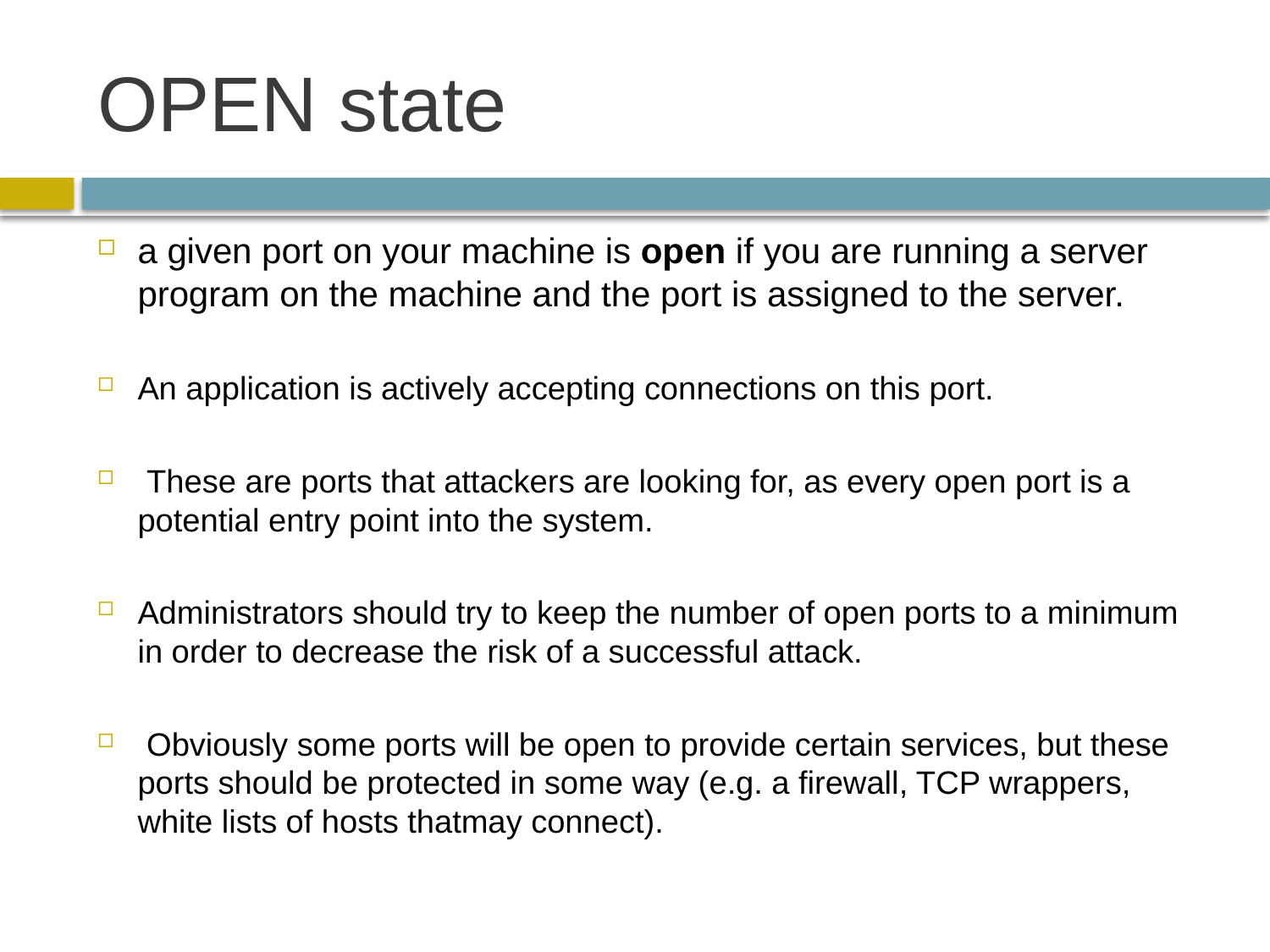

# OPEN state
a given port on your machine is open if you are running a server program on the machine and the port is assigned to the server.

An application is actively accepting connections on this port.

 These are ports that attackers are looking for, as every open port is a potential entry point into the system.

Administrators should try to keep the number of open ports to a minimum in order to decrease the risk of a successful attack.

 Obviously some ports will be open to provide certain services, but these ports should be protected in some way (e.g. a ﬁrewall, TCP wrappers, white lists of hosts thatmay connect).